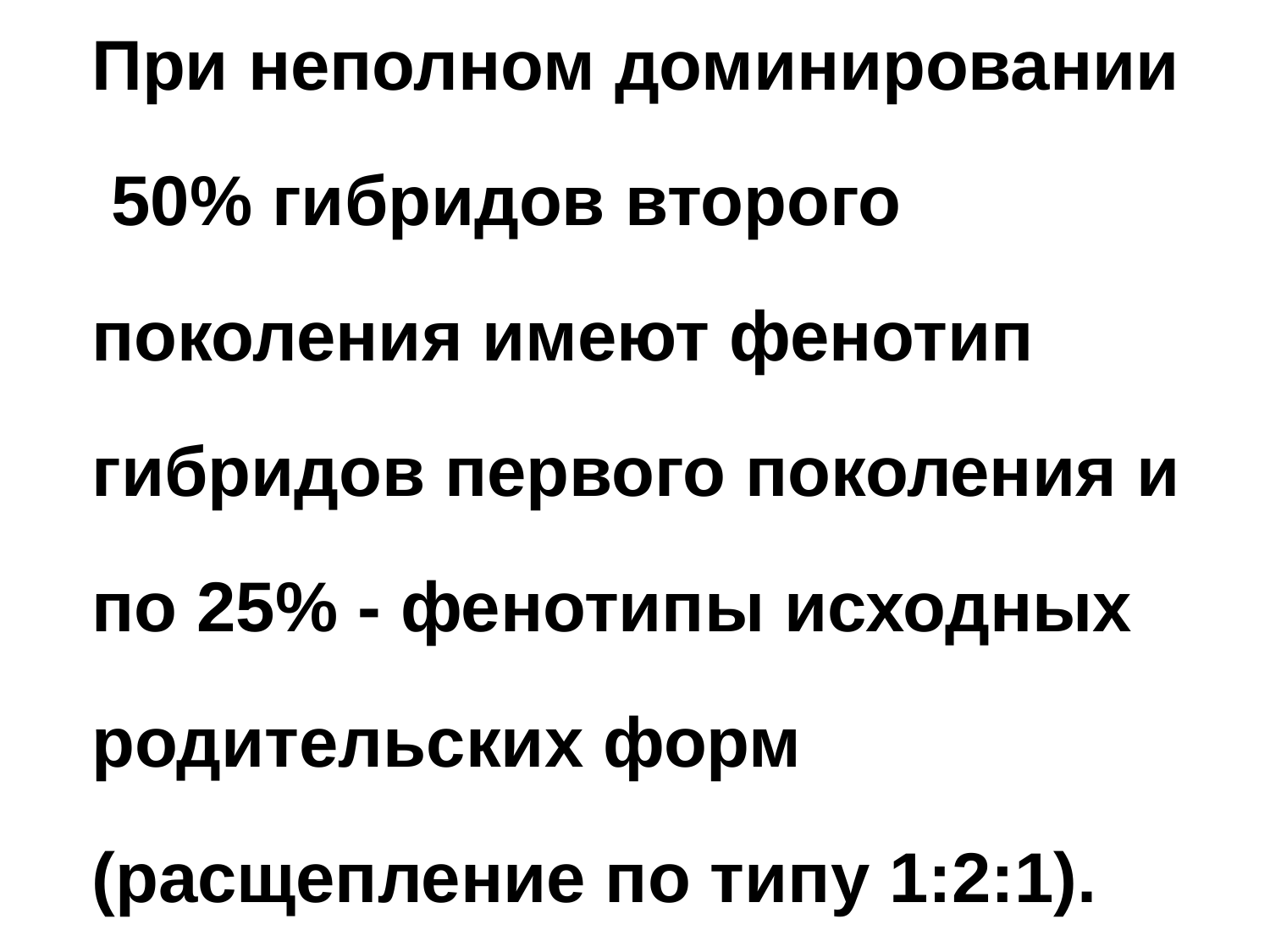

При неполном доминировании

 50% гибридов второго

поколения имеют фенотип

гибридов первого поколения и

по 25% - фенотипы исходных

родительских форм

(расщепление по типу 1:2:1).